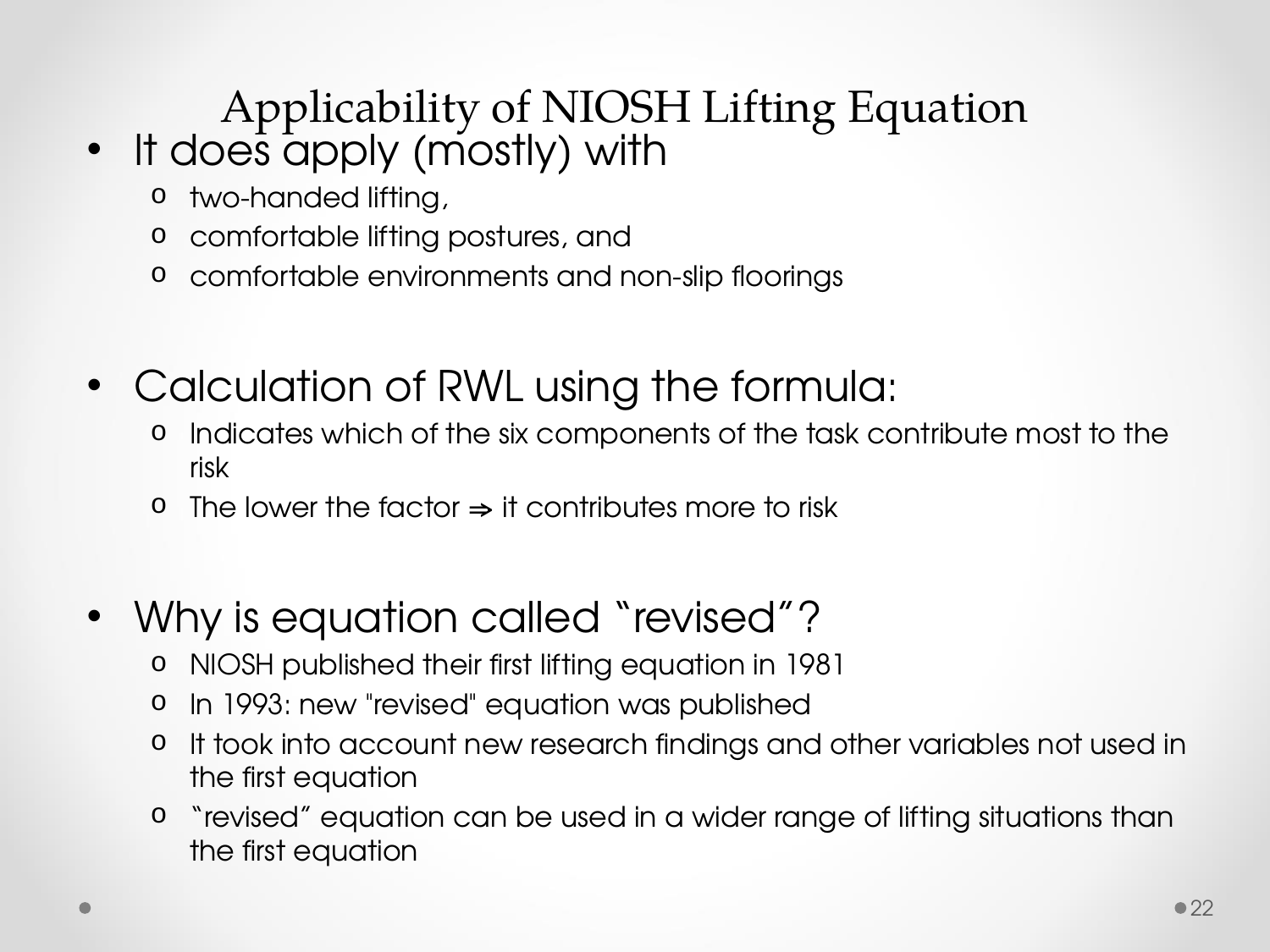

# Applicability of NIOSH Lifting Equation

It does apply (mostly) with
two-handed lifting,
comfortable lifting postures, and
comfortable environments and non-slip floorings

Calculation of RWL using the formula:
Indicates which of the six components of the task contribute most to the risk
The lower the factor ⇒ it contributes more to risk

Why is equation called “revised”?
NIOSH published their first lifting equation in 1981
In 1993: new "revised" equation was published
It took into account new research findings and other variables not used in the first equation
“revised” equation can be used in a wider range of lifting situations than the first equation
22